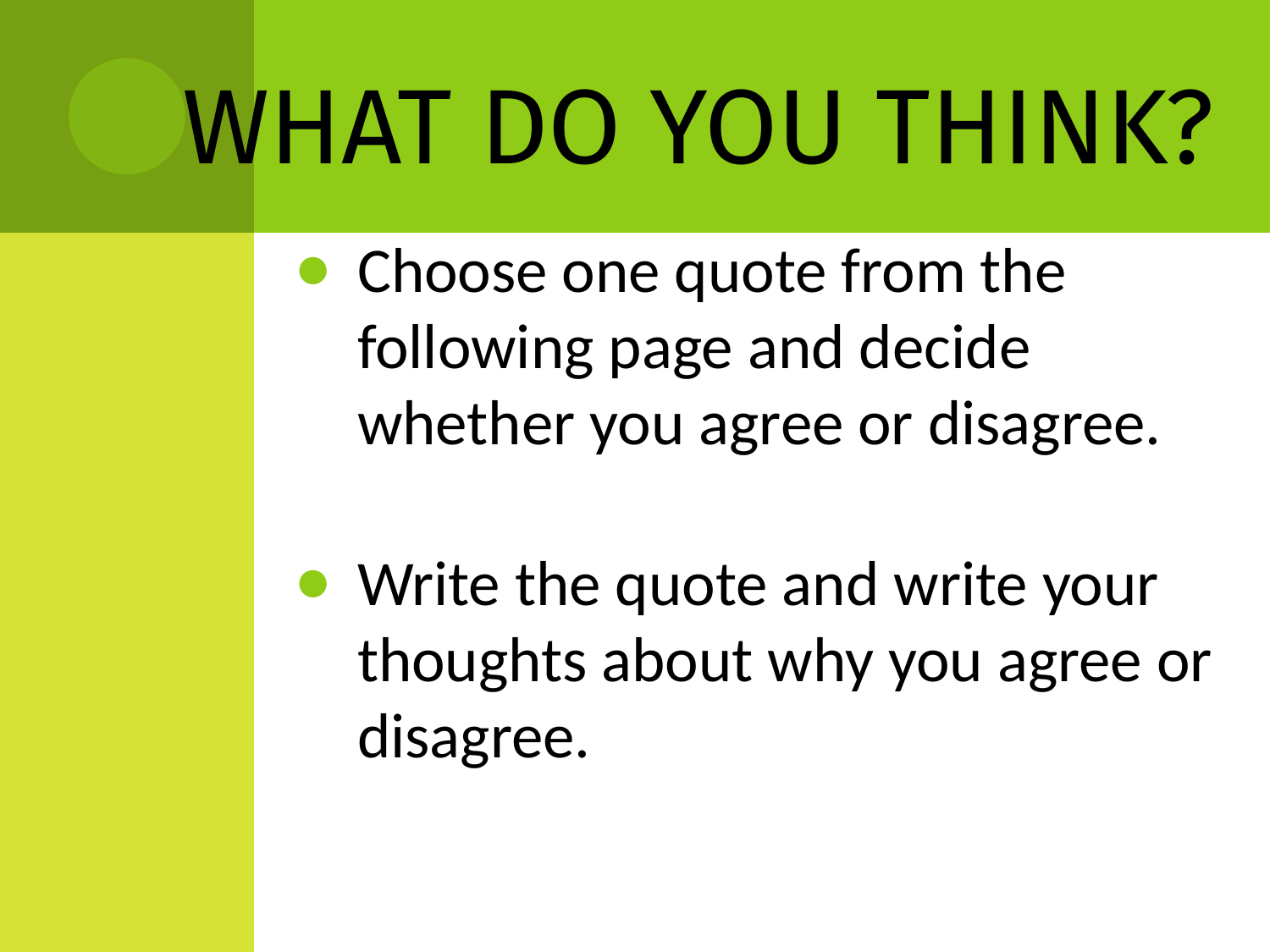

# What Do You Think?
Choose one quote from the following page and decide whether you agree or disagree.

Write the quote and write your thoughts about why you agree or disagree.